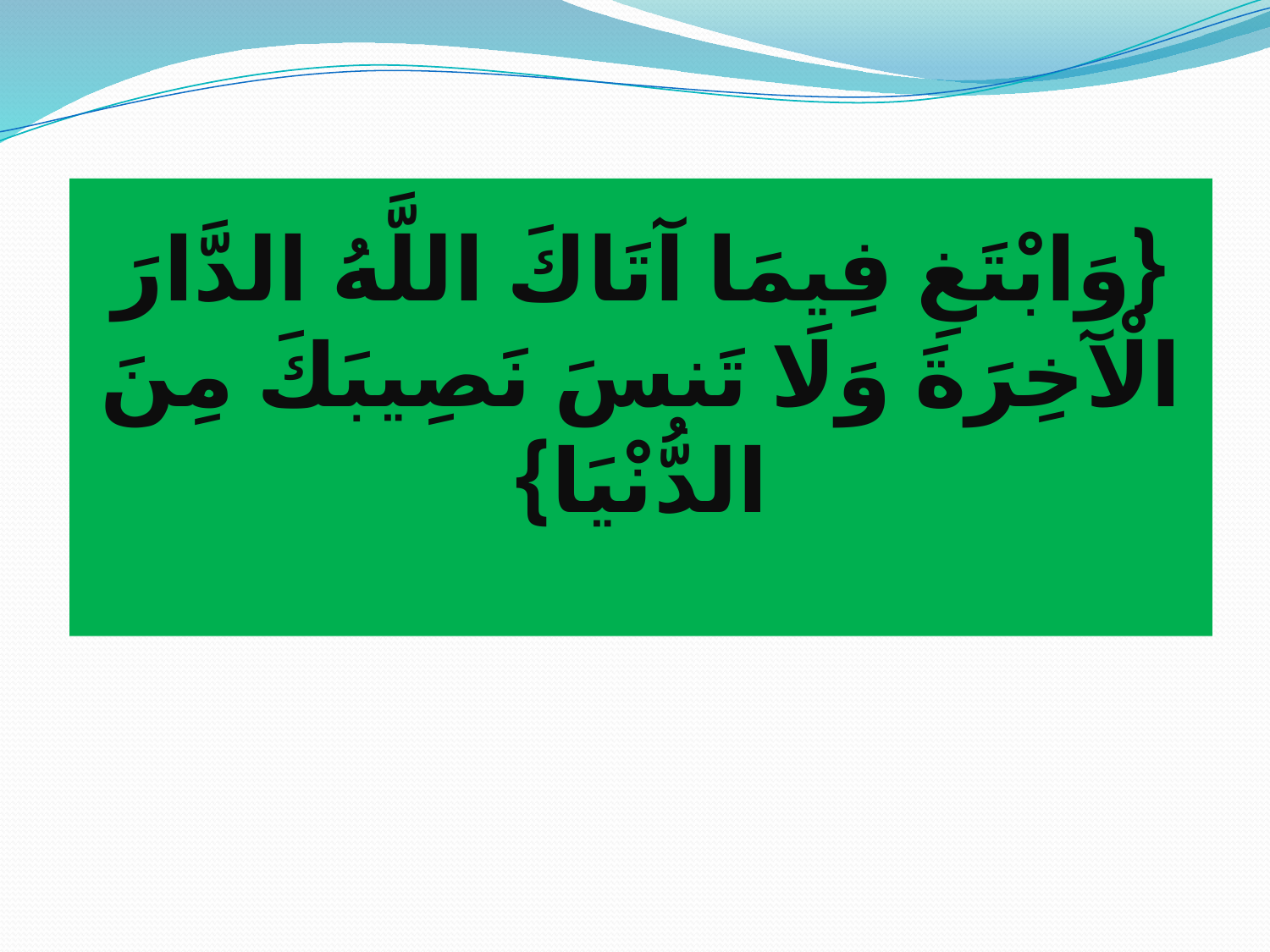

# {وَابْتَغِ فِيمَا آتَاكَ اللَّهُ الدَّارَ الْآخِرَةَ وَلَا تَنسَ نَصِيبَكَ مِنَ الدُّنْيَا}